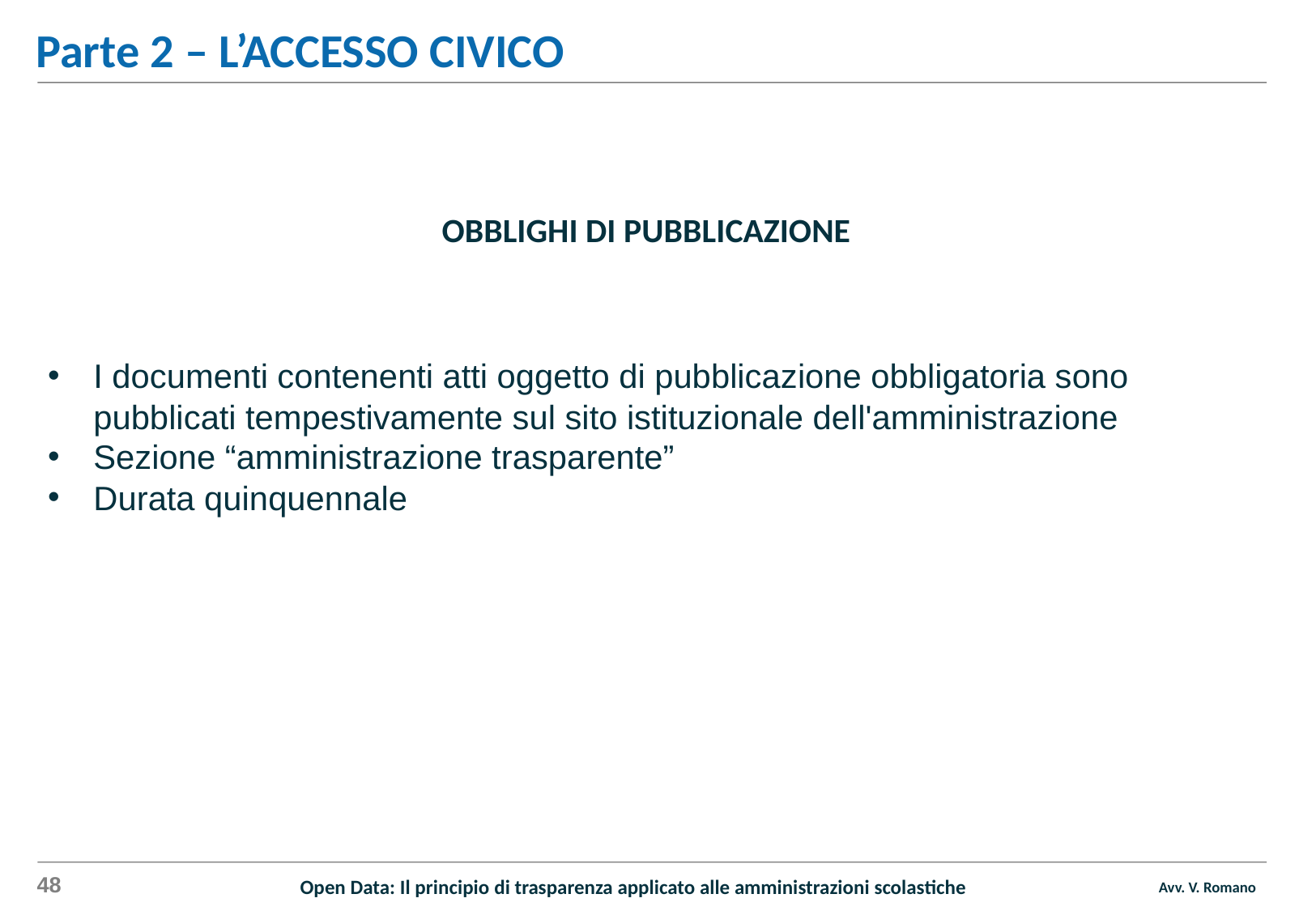

Parte 2 – L’ACCESSO CIVICO

OBBLIGHI DI PUBBLICAZIONE

I documenti contenenti atti oggetto di pubblicazione obbligatoria sono pubblicati tempestivamente sul sito istituzionale dell'amministrazione
Sezione “amministrazione trasparente”
Durata quinquennale